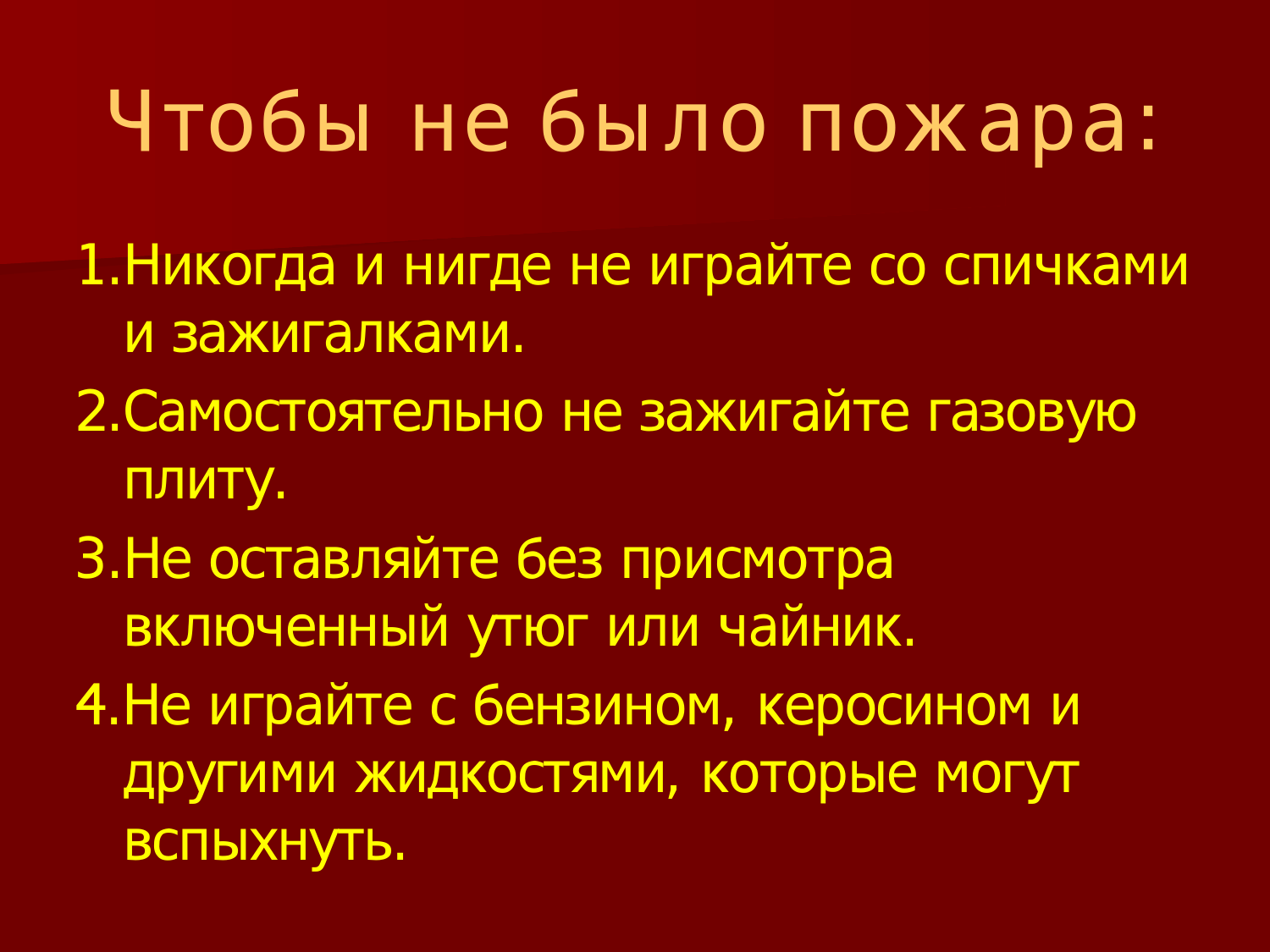

#
Чтобы не было пожара:

1.Никогда и нигде не играйте со спичками и зажигалками.
2.Самостоятельно не зажигайте газовую плиту.
3.Не оставляйте без присмотра включенный утюг или чайник.
4.Не играйте с бензином, керосином и другими жидкостями, которые могут вспыхнуть.